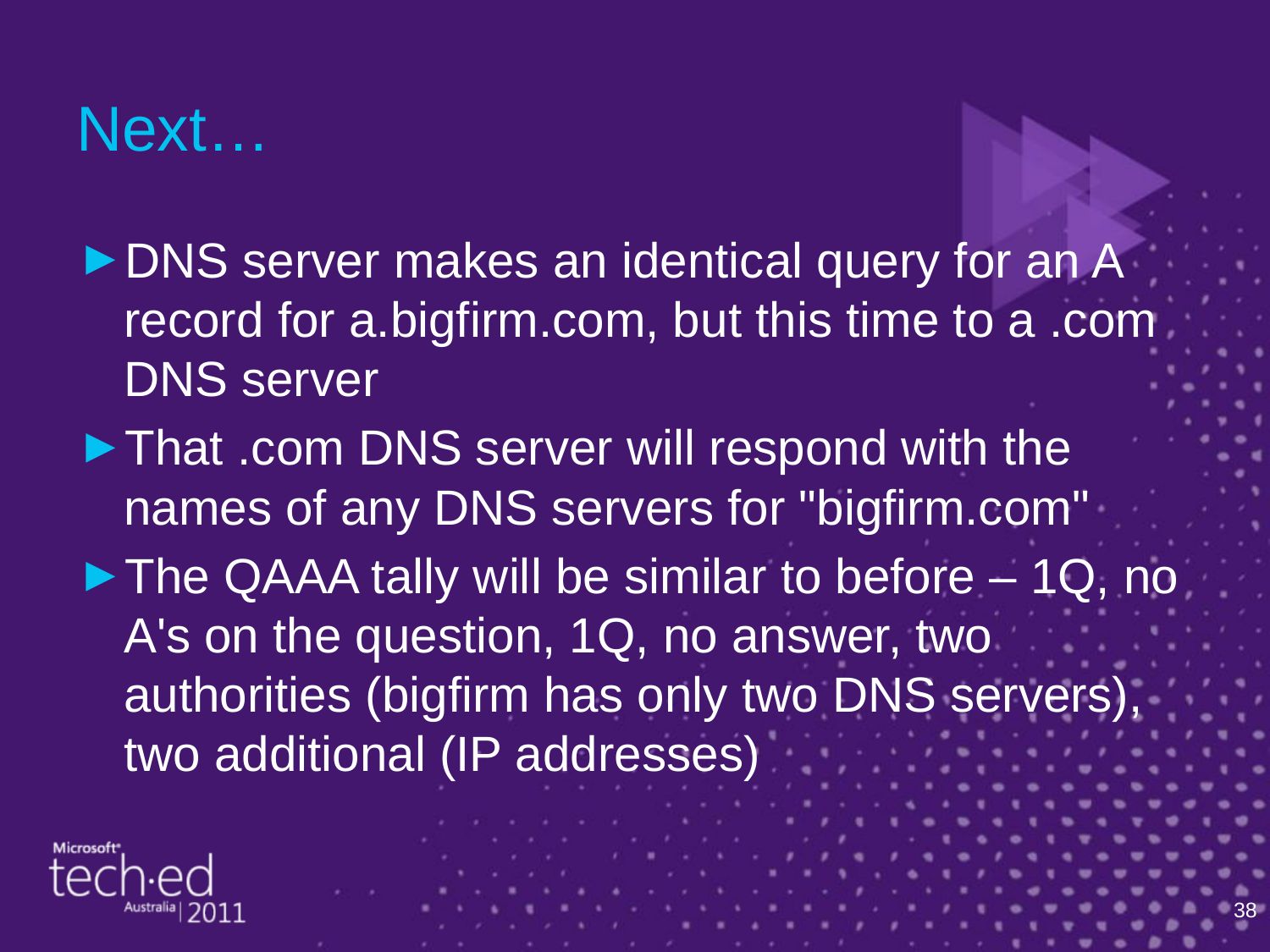

# Next…
DNS server makes an identical query for an A record for a.bigfirm.com, but this time to a .com DNS server
That .com DNS server will respond with the names of any DNS servers for "bigfirm.com"
The QAAA tally will be similar to before – 1Q, no A's on the question, 1Q, no answer, two authorities (bigfirm has only two DNS servers), two additional (IP addresses)
38